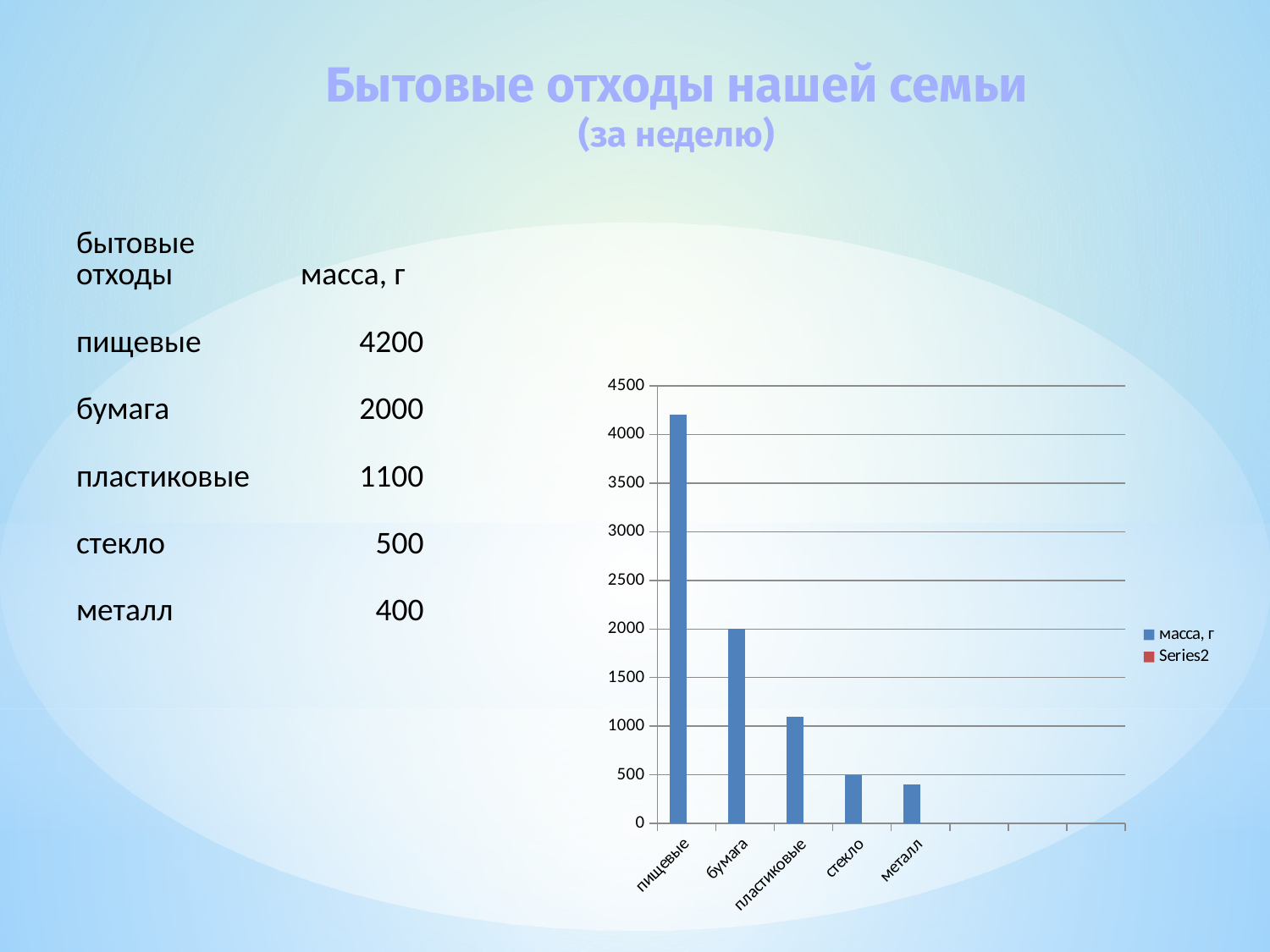

Бытовые отходы нашей семьи
(за неделю)

| бытовые отходы | масса, г |
| --- | --- |
| пищевые | 4200 |
| бумага | 2000 |
| пластиковые | 1100 |
| стекло | 500 |
| металл | 400 |
|  |  |

### Chart

| Category | масса, г |  |
|---|---|---|
| пищевые | 4200.0 | None |
| бумага | 2000.0 | None |
| пластиковые | 1100.0 | None |
| стекло | 500.0 | None |
| металл | 400.0 | None |